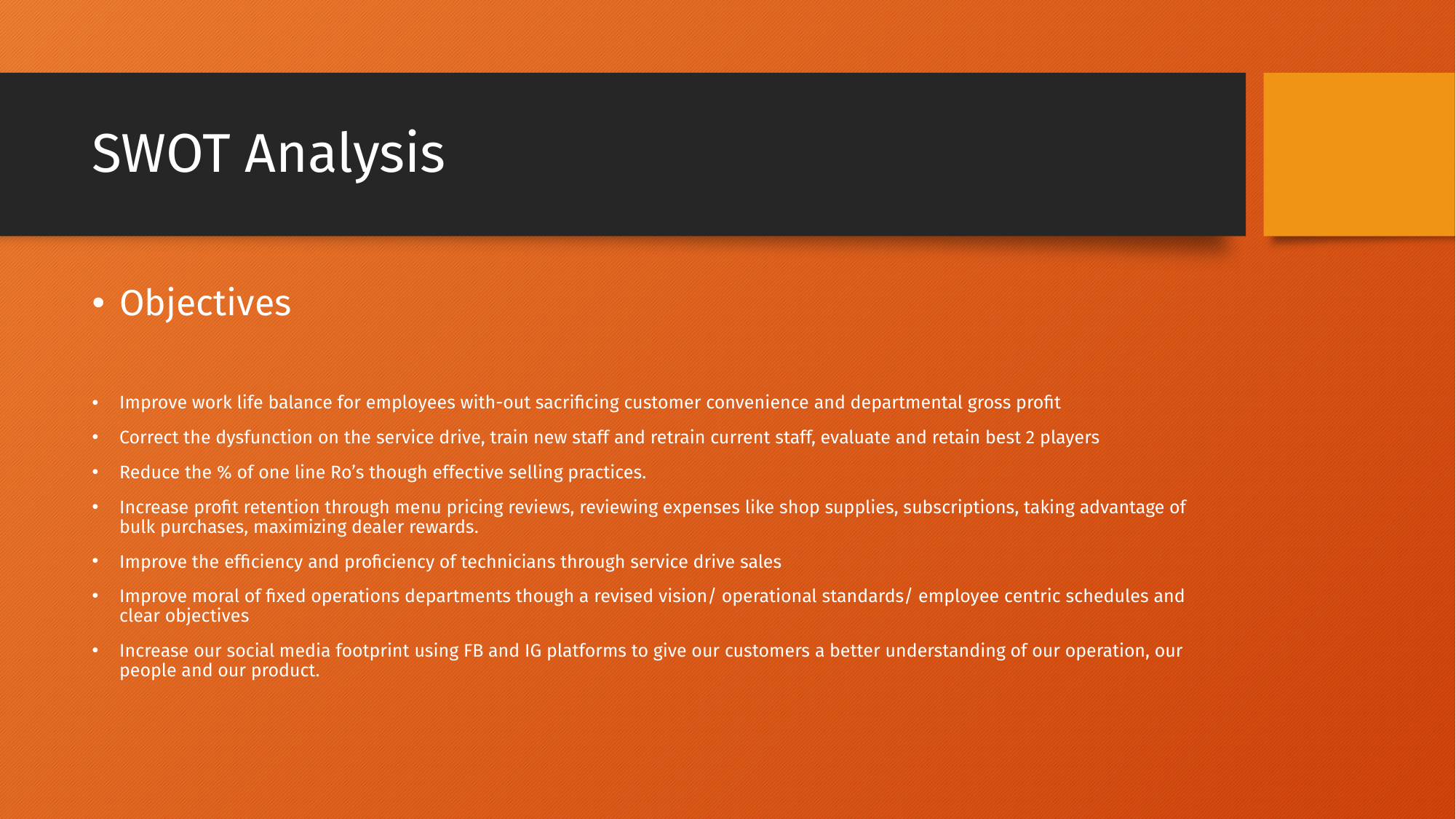

# SWOT Analysis
Objectives

Improve work life balance for employees with-out sacrificing customer convenience and departmental gross profit
Correct the dysfunction on the service drive, train new staff and retrain current staff, evaluate and retain best 2 players
Reduce the % of one line Ro’s though effective selling practices.
Increase profit retention through menu pricing reviews, reviewing expenses like shop supplies, subscriptions, taking advantage of bulk purchases, maximizing dealer rewards.
Improve the efficiency and proficiency of technicians through service drive sales
Improve moral of fixed operations departments though a revised vision/ operational standards/ employee centric schedules and clear objectives
Increase our social media footprint using FB and IG platforms to give our customers a better understanding of our operation, our people and our product.